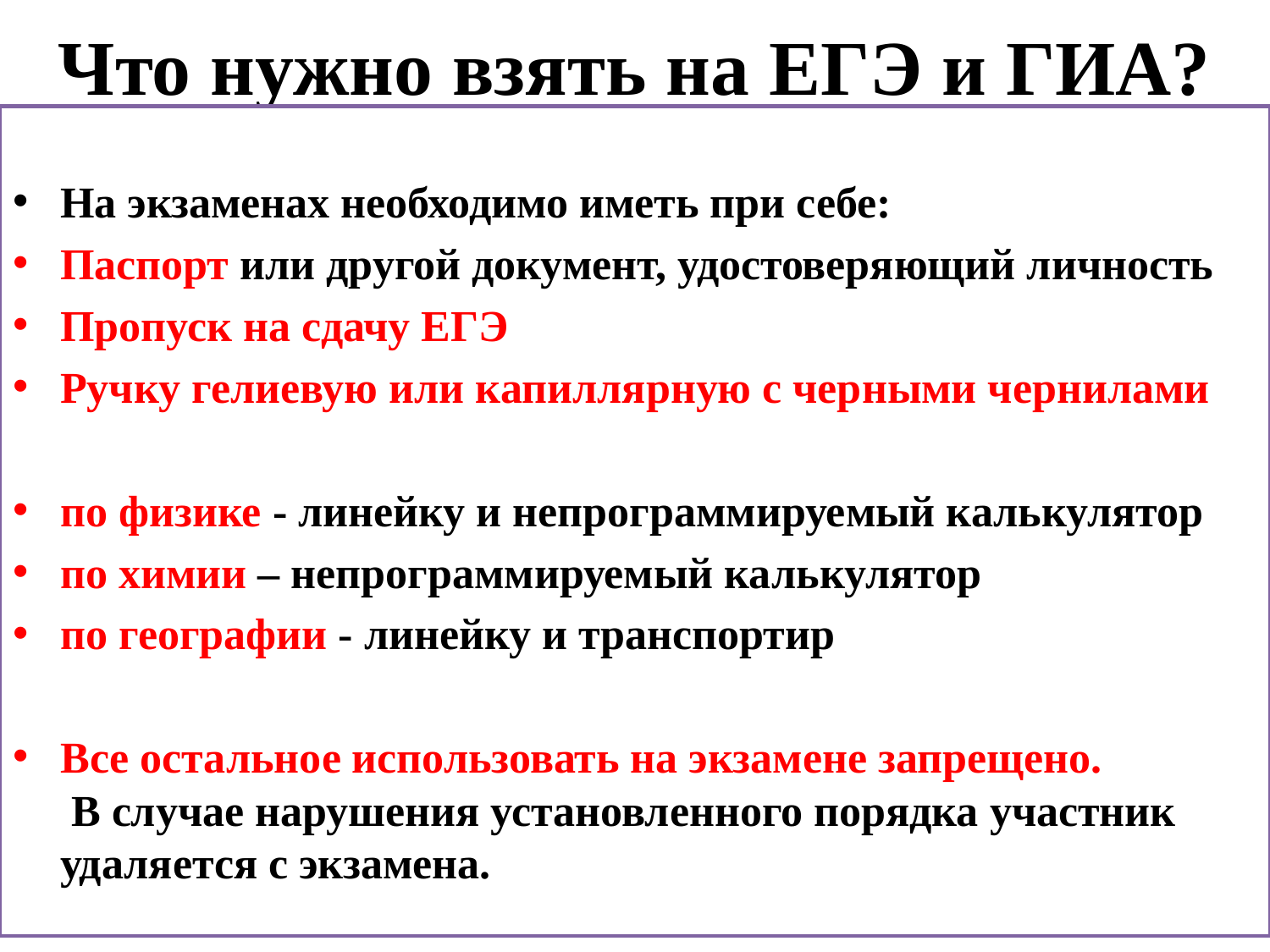

# Что нужно взять на ЕГЭ и ГИА?

На экзаменах необходимо иметь при себе:
Паспорт или другой документ, удостоверяющий личность
Пропуск на сдачу ЕГЭ
Ручку гелиевую или капиллярную с черными чернилами

по физике - линейку и непрограммируемый калькулятор
по химии – непрограммируемый калькулятор
по географии - линейку и транспортир

Все остальное использовать на экзамене запрещено.                В случае нарушения установленного порядка участник удаляется с экзамена.